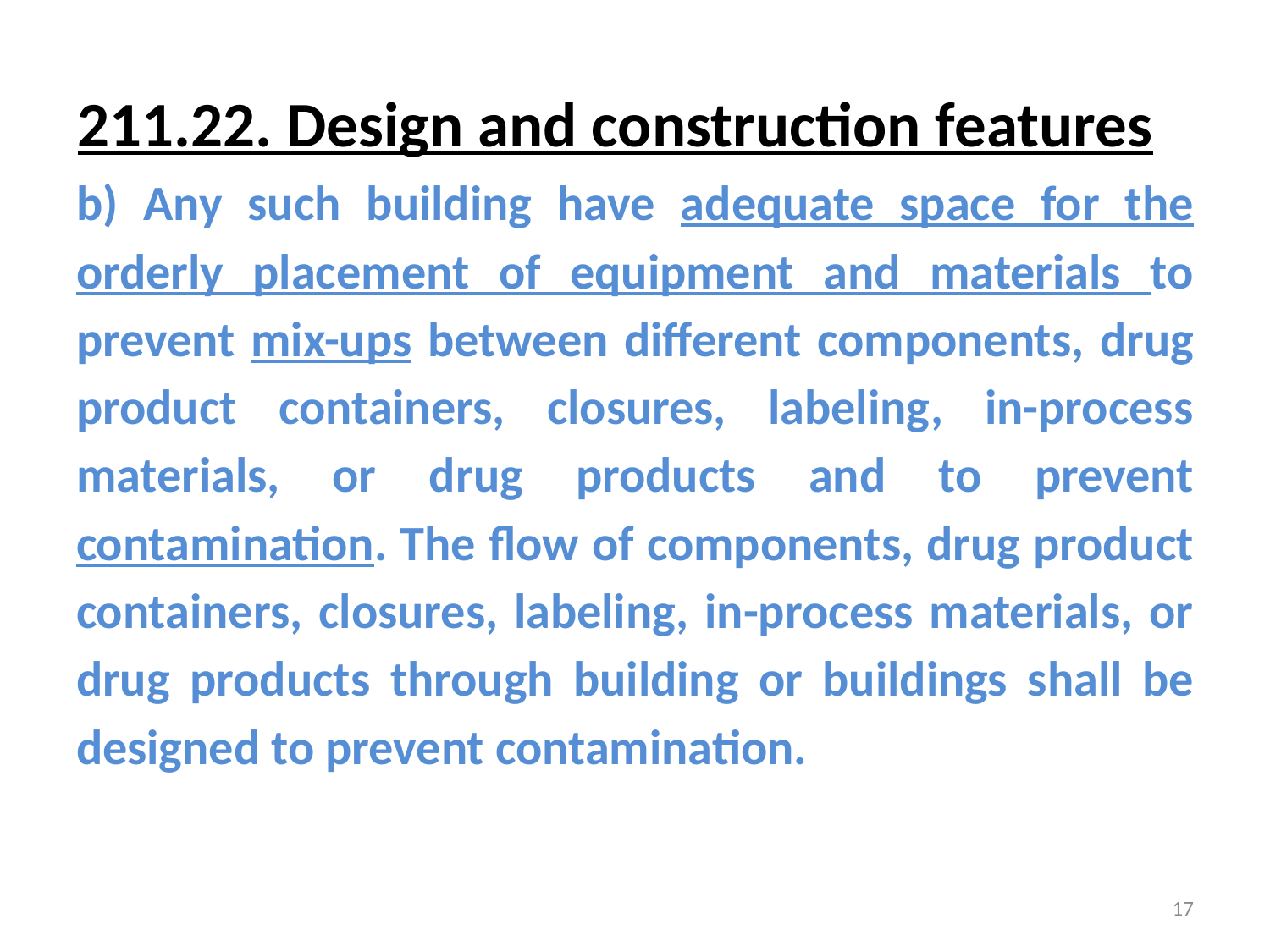

# 211.22. Design and construction features
b) Any such building have adequate space for the orderly placement of equipment and materials to prevent mix-ups between different components, drug product containers, closures, labeling, in-process materials, or drug products and to prevent contamination. The flow of components, drug product containers, closures, labeling, in-process materials, or drug products through building or buildings shall be designed to prevent contamination.

17